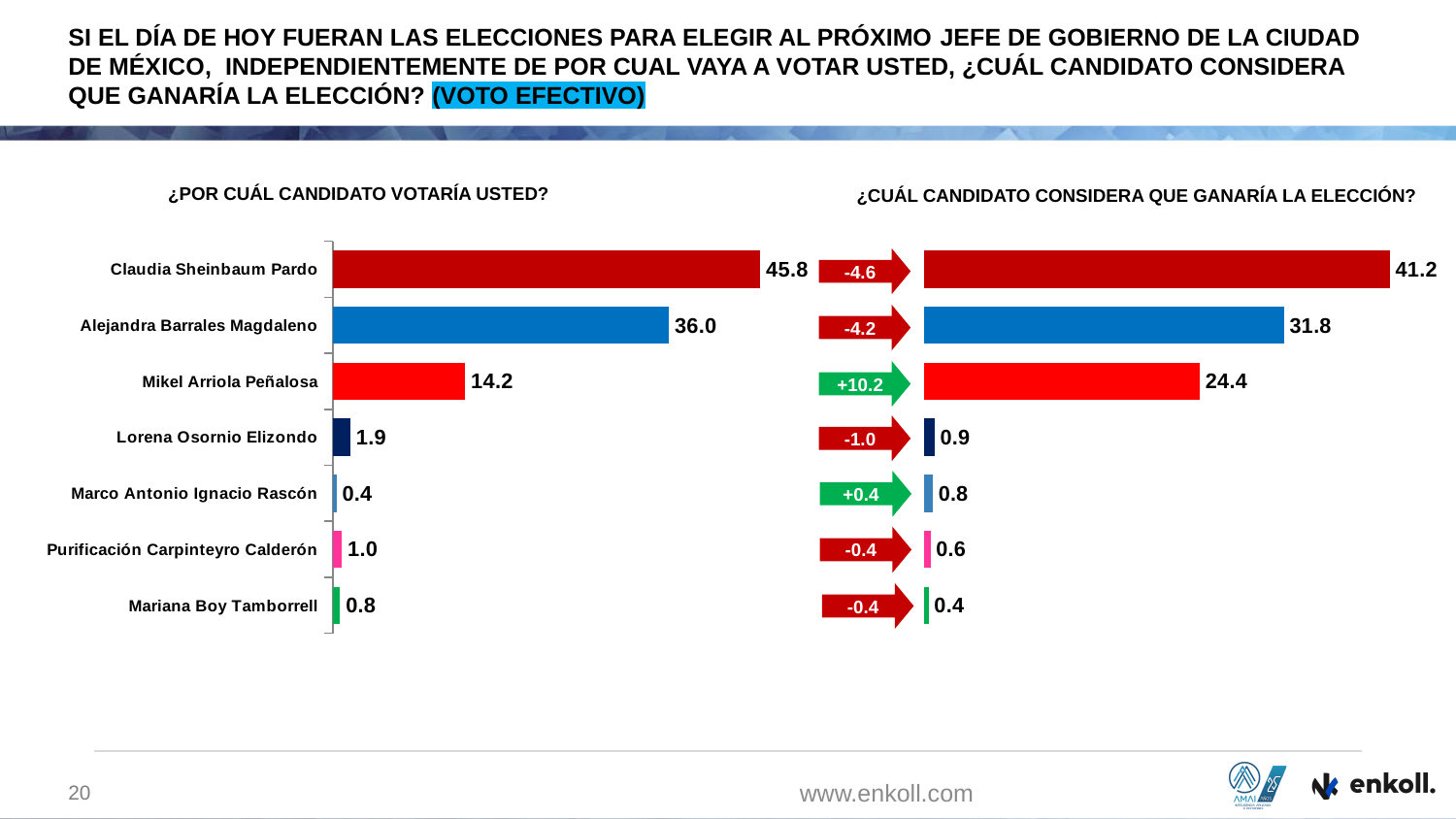

SI EL DÍA DE HOY FUERAN LAS ELECCIONES PARA ELEGIR AL PRÓXIMO JEFE DE GOBIERNO DE LA CIUDAD DE MÉXICO,  INDEPENDIENTEMENTE DE POR CUAL VAYA A VOTAR USTED, ¿CUÁL CANDIDATO CONSIDERA QUE GANARÍA LA ELECCIÓN? (VOTO EFECTIVO)
¿POR CUÁL CANDIDATO VOTARÍA USTED?
¿CUÁL CANDIDATO CONSIDERA QUE GANARÍA LA ELECCIÓN?

### Chart

| Category |  |
|---|---|
| Mariana Boy Tamborrell | 0.8 |
| Purificación Carpinteyro Calderón | 1.0 |
| Marco Antonio Ignacio Rascón | 0.4 |
| Lorena Osornio Elizondo | 1.9 |
| Mikel Arriola Peñalosa | 14.2 |
| Alejandra Barrales Magdaleno | 36.0 |
| Claudia Sheinbaum Pardo | 45.8 |

### Chart

| Category |  |
|---|---|
-4.6
-4.2
+10.2
-1.0
+0.4
-0.4
-0.4
20
www.enkoll.com